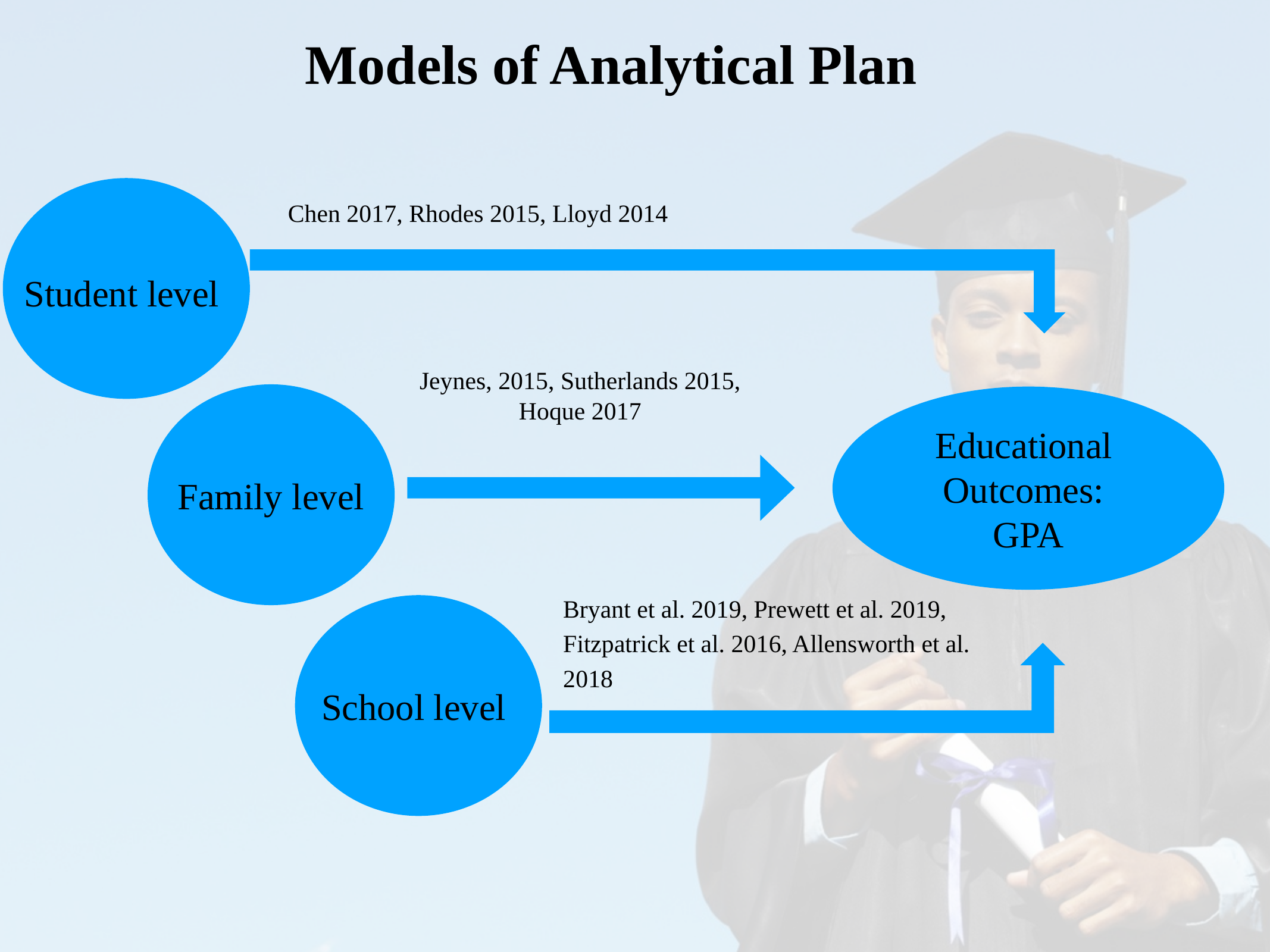

Models of Analytical Plan

Student level
Chen 2017, Rhodes 2015, Lloyd 2014

Jeynes, 2015, Sutherlands 2015, Hoque 2017

Family level
Educational
Outcomes:
GPA

Bryant et al. 2019, Prewett et al. 2019, Fitzpatrick et al. 2016, Allensworth et al. 2018

School level